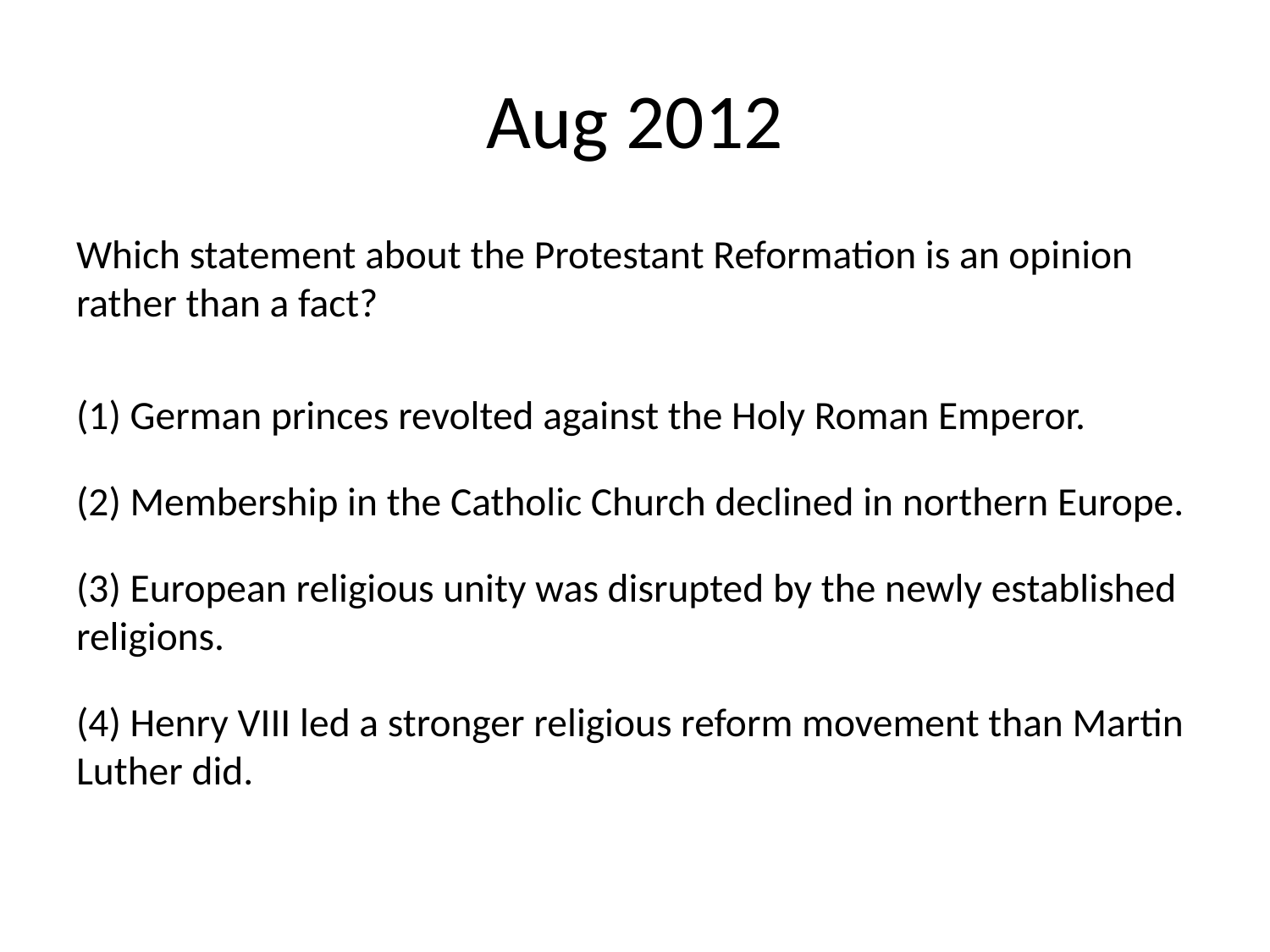

# Aug 2012
Which statement about the Protestant Reformation is an opinion rather than a fact?

(1) German princes revolted against the Holy Roman Emperor.
(2) Membership in the Catholic Church declined in northern Europe.
(3) European religious unity was disrupted by the newly established religions.
(4) Henry VIII led a stronger religious reform movement than Martin Luther did.